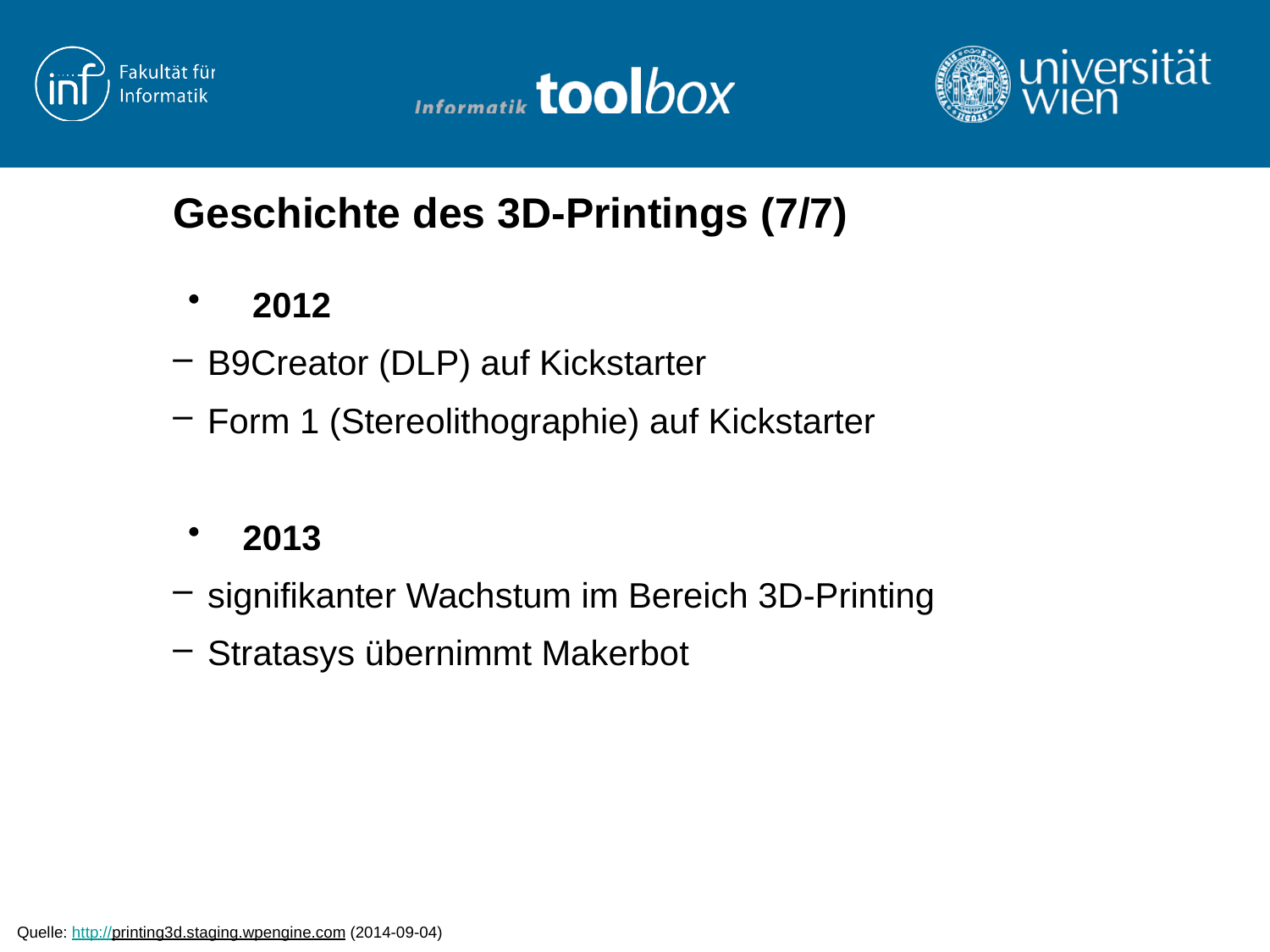

# Geschichte des 3D-Printings (7/7)
  2012
 B9Creator (DLP) auf Kickstarter
 Form 1 (Stereolithographie) auf Kickstarter

 2013
 signifikanter Wachstum im Bereich 3D-Printing
 Stratasys übernimmt Makerbot
Quelle: http://printing3d.staging.wpengine.com (2014-09-04)